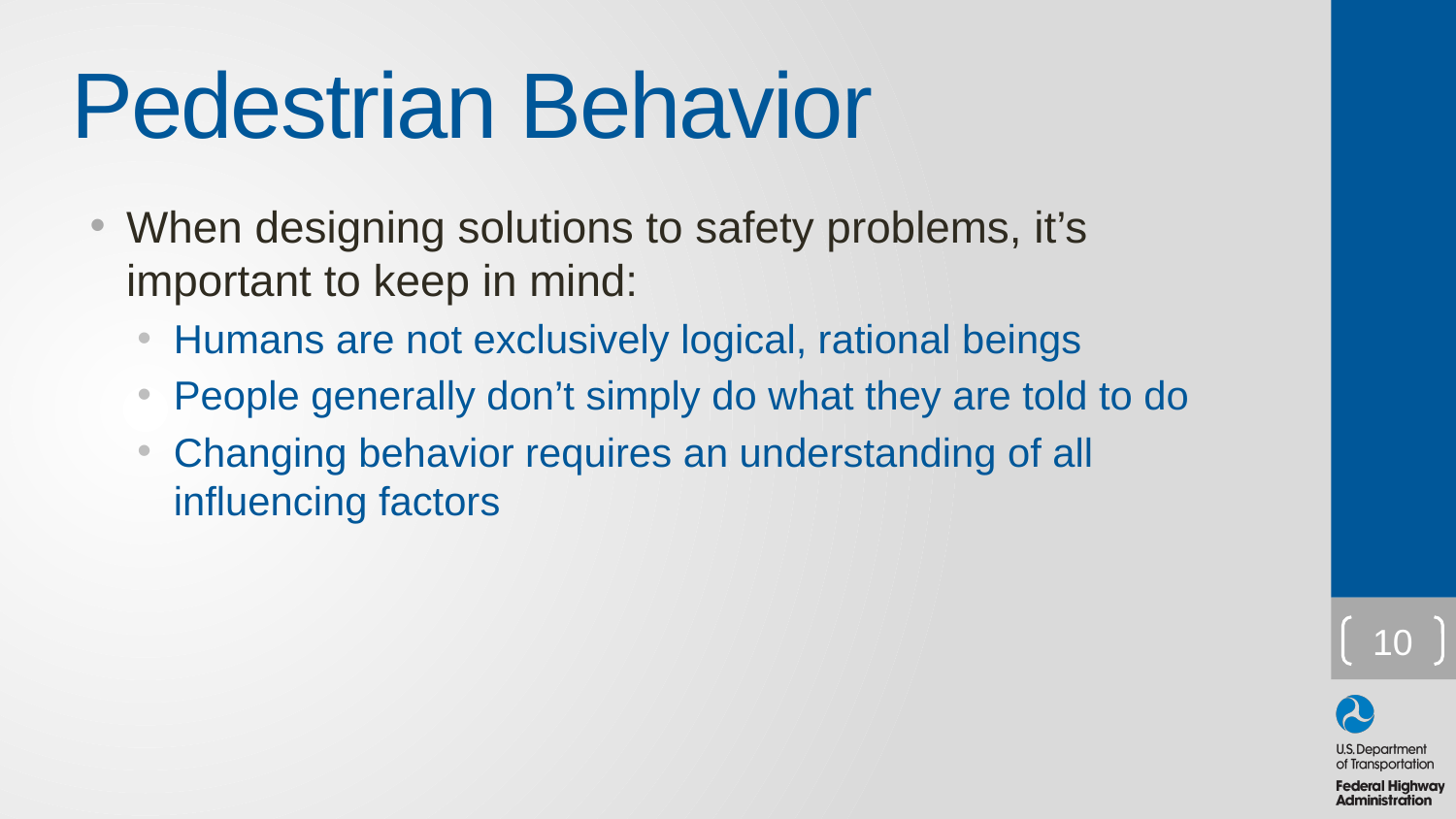

# Pedestrian Behavior
When designing solutions to safety problems, it’s important to keep in mind:
Humans are not exclusively logical, rational beings
People generally don’t simply do what they are told to do
Changing behavior requires an understanding of all influencing factors
10